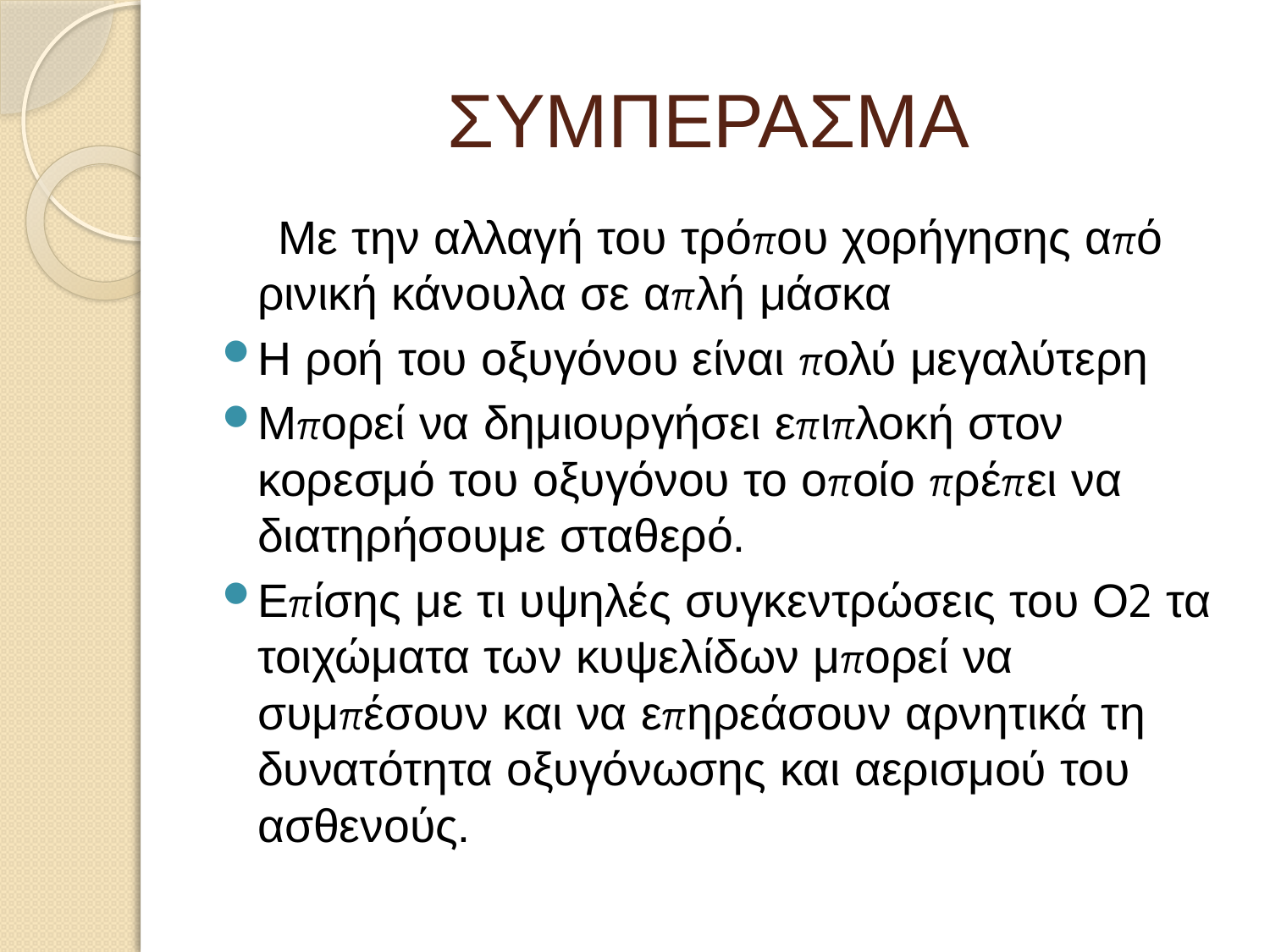

# ΣΥΜΠΕΡΑΣΜΑ
    Με την αλλαγή του τρόπου χορήγησης από ρινική κάνουλα σε απλή μάσκα
Η ροή του οξυγόνου είναι πολύ μεγαλύτερη
Μπορεί να δημιουργήσει επιπλοκή στον κορεσμό του οξυγόνου το οποίο πρέπει να διατηρήσουμε σταθερό.
Επίσης με τι υψηλές συγκεντρώσεις του Ο2 τα τοιχώματα των κυψελίδων μπορεί να συμπέσουν και να επηρεάσουν αρνητικά τη δυνατότητα οξυγόνωσης και αερισμού του ασθενούς.